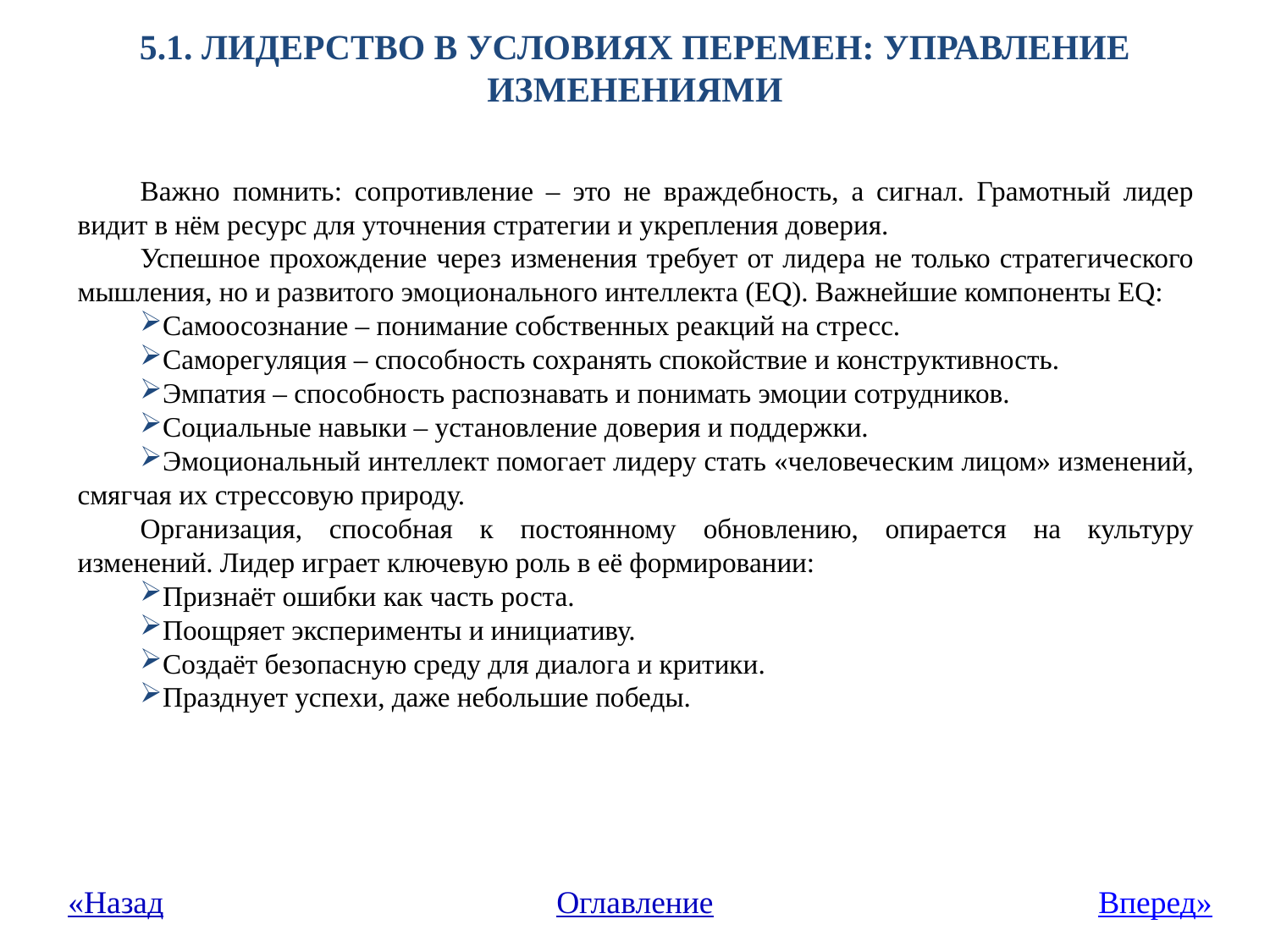

# 5.1. Лидерство в условиях перемен: управление изменениями
Важно помнить: сопротивление – это не враждебность, а сигнал. Грамотный лидер видит в нём ресурс для уточнения стратегии и укрепления доверия.
Успешное прохождение через изменения требует от лидера не только стратегического мышления, но и развитого эмоционального интеллекта (EQ). Важнейшие компоненты EQ:
Самоосознание – понимание собственных реакций на стресс.
Саморегуляция – способность сохранять спокойствие и конструктивность.
Эмпатия – способность распознавать и понимать эмоции сотрудников.
Социальные навыки – установление доверия и поддержки.
Эмоциональный интеллект помогает лидеру стать «человеческим лицом» изменений, смягчая их стрессовую природу.
Организация, способная к постоянному обновлению, опирается на культуру изменений. Лидер играет ключевую роль в её формировании:
Признаёт ошибки как часть роста.
Поощряет эксперименты и инициативу.
Создаёт безопасную среду для диалога и критики.
Празднует успехи, даже небольшие победы.

«Назад
Оглавление
Вперед»